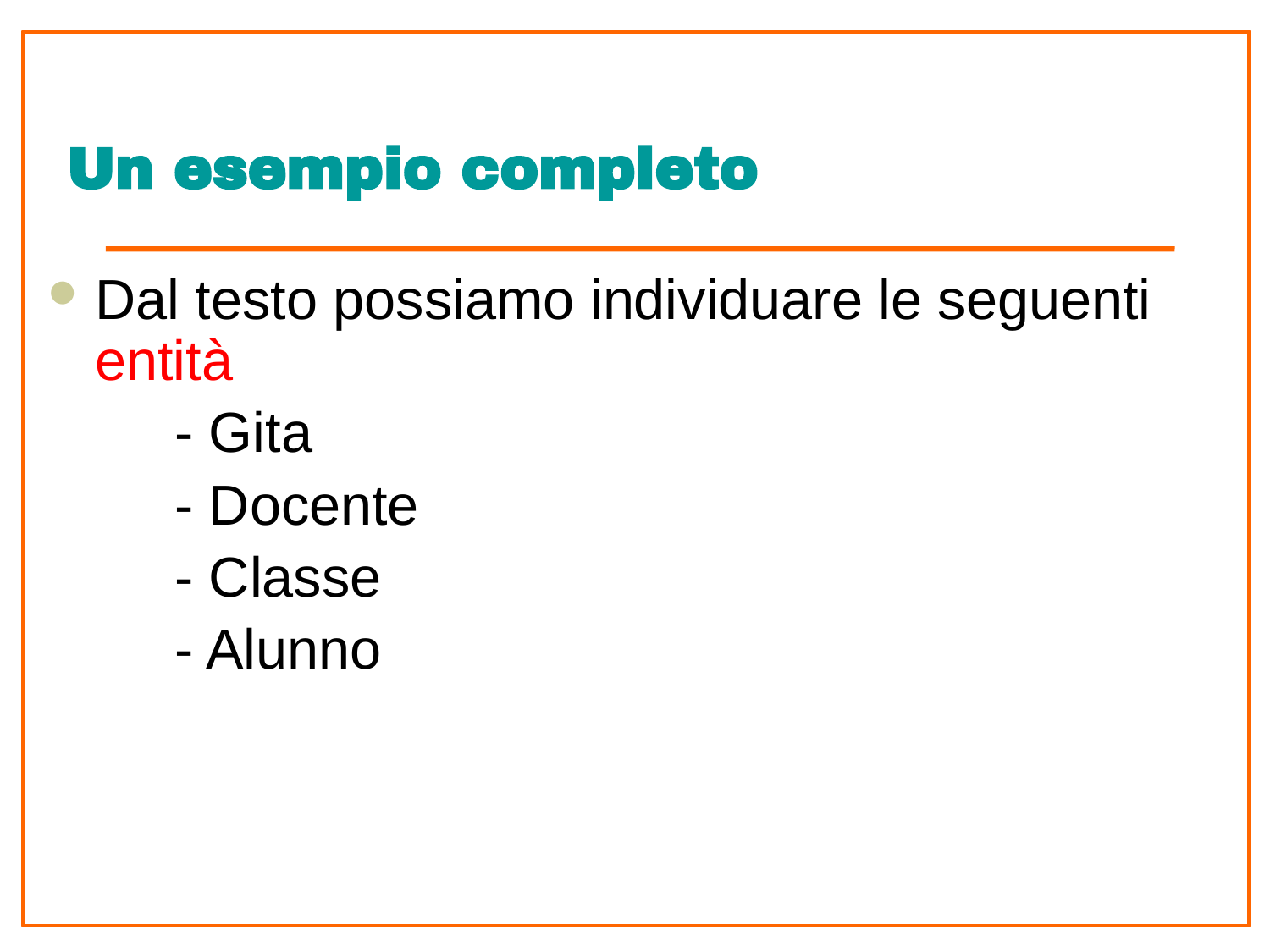

# Un esempio completo
Dal testo possiamo individuare le seguenti entità
	- Gita
	- Docente
	- Classe
	- Alunno